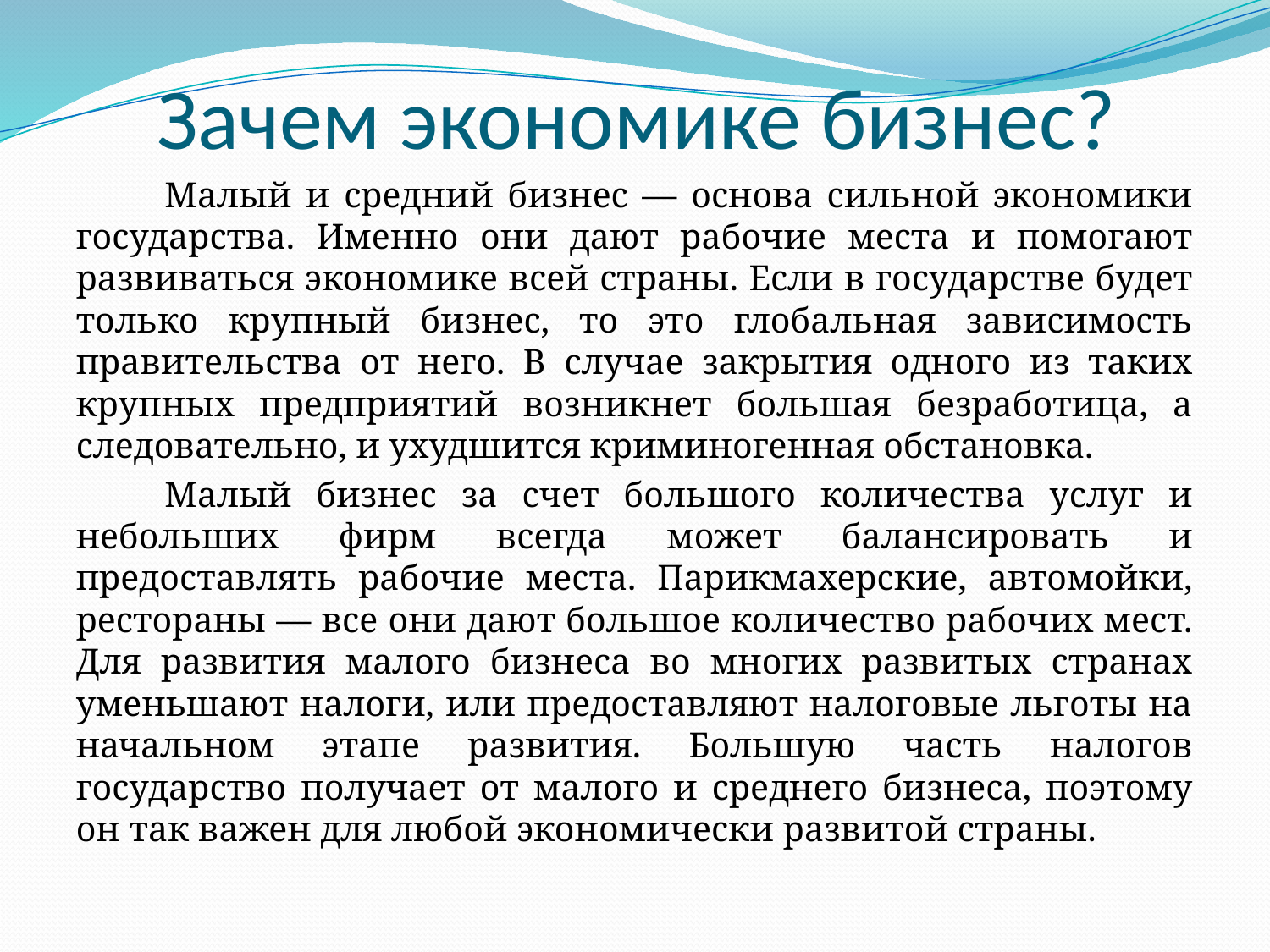

# Зачем экономике бизнес?
Малый и средний бизнес — основа сильной экономики государства. Именно они дают рабочие места и помогают развиваться экономике всей страны. Если в государстве будет только крупный бизнес, то это глобальная зависимость правительства от него. В случае закрытия одного из таких крупных предприятий возникнет большая безработица, а следовательно, и ухудшится криминогенная обстановка.
Малый бизнес за счет большого количества услуг и небольших фирм всегда может балансировать и предоставлять рабочие места. Парикмахерские, автомойки, рестораны — все они дают большое количество рабочих мест. Для развития малого бизнеса во многих развитых странах уменьшают налоги, или предоставляют налоговые льготы на начальном этапе развития. Большую часть налогов государство получает от малого и среднего бизнеса, поэтому он так важен для любой экономически развитой страны.